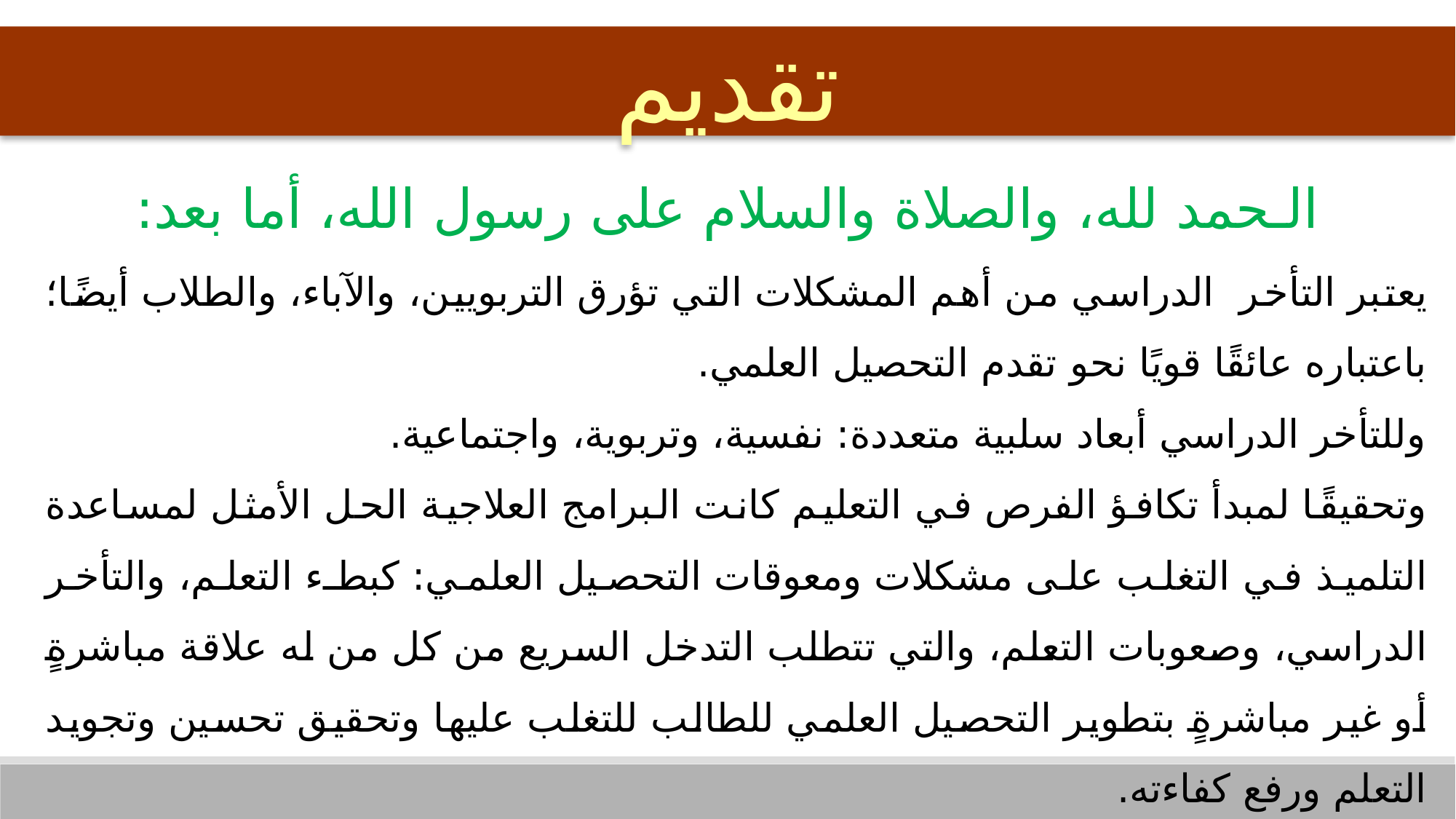

تقديم
الـحمد لله، والصلاة والسلام على رسول الله، أما بعد:
يعتبر التأخر  الدراسي من أهم المشكلات التي تؤرق التربويين، والآباء، والطلاب أيضًا؛ باعتباره عائقًا قويًا نحو تقدم التحصيل العلمي.
وللتأخر الدراسي أبعاد سلبية متعددة: نفسية، وتربوية، واجتماعية.
وتحقيقًا لمبدأ تكافؤ الفرص في التعليم كانت البرامج العلاجية الحل الأمثل لمساعدة التلميذ في التغلب على مشكلات ومعوقات التحصيل العلمي: كبطء التعلم، والتأخر الدراسي، وصعوبات التعلم، والتي تتطلب التدخل السريع من كل من له علاقة مباشرةٍ أو غير مباشرةٍ بتطوير التحصيل العلمي للطالب للتغلب عليها وتحقيق تحسين وتجويد التعلم ورفع كفاءته.